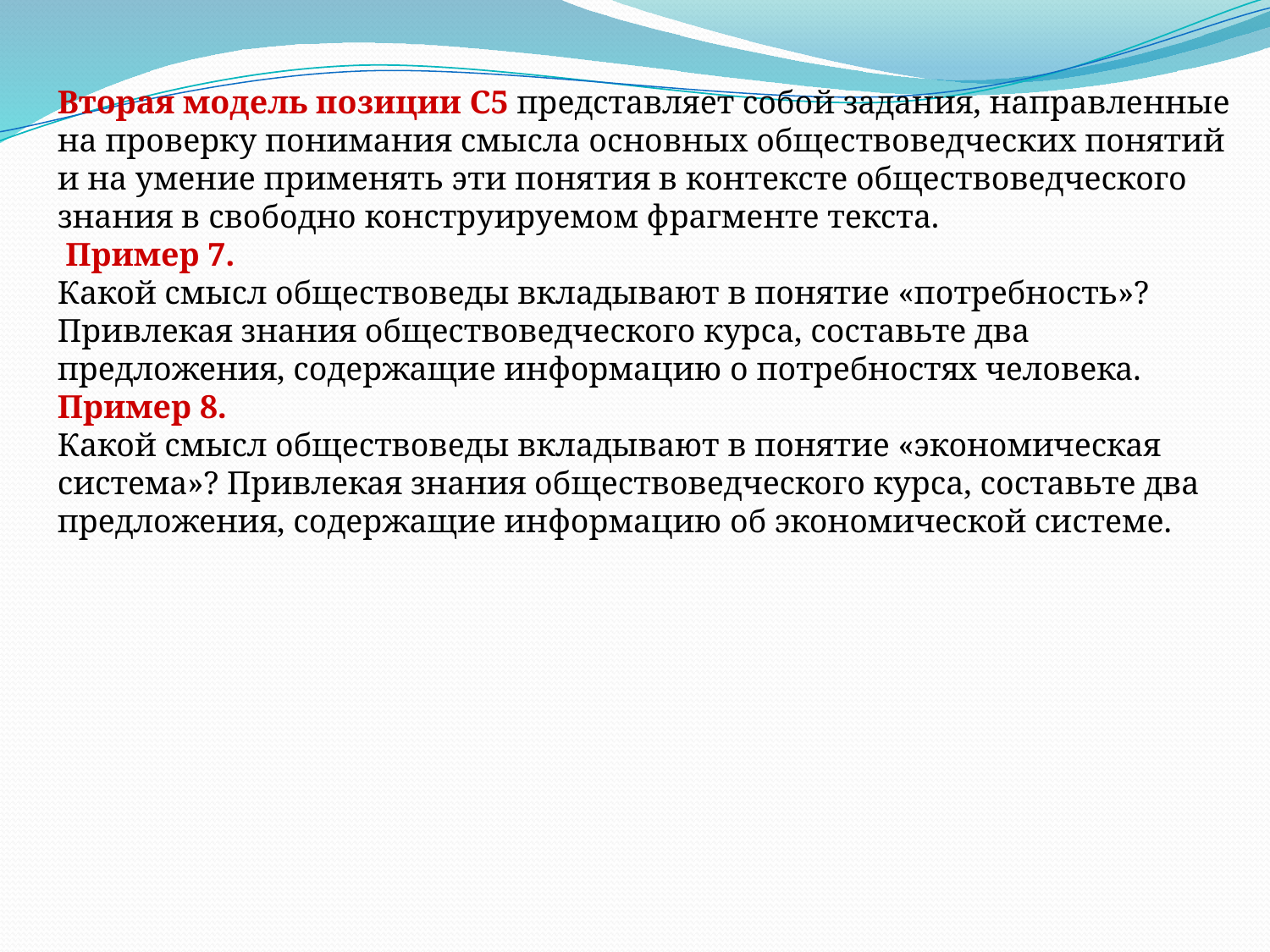

Вторая модель позиции С5 представляет собой задания, направленные на проверку понимания смысла основных обществоведческих понятий и на умение применять эти понятия в контексте обществоведческого знания в свободно конструируемом фрагменте текста.
 Пример 7.
Какой смысл обществоведы вкладывают в понятие «потребность»? Привлекая знания обществоведческого курса, составьте два предложения, содержащие информацию о потребностях человека.
Пример 8.
Какой смысл обществоведы вкладывают в понятие «экономическая система»? Привлекая знания обществоведческого курса, составьте два предложения, содержащие информацию об экономической системе.